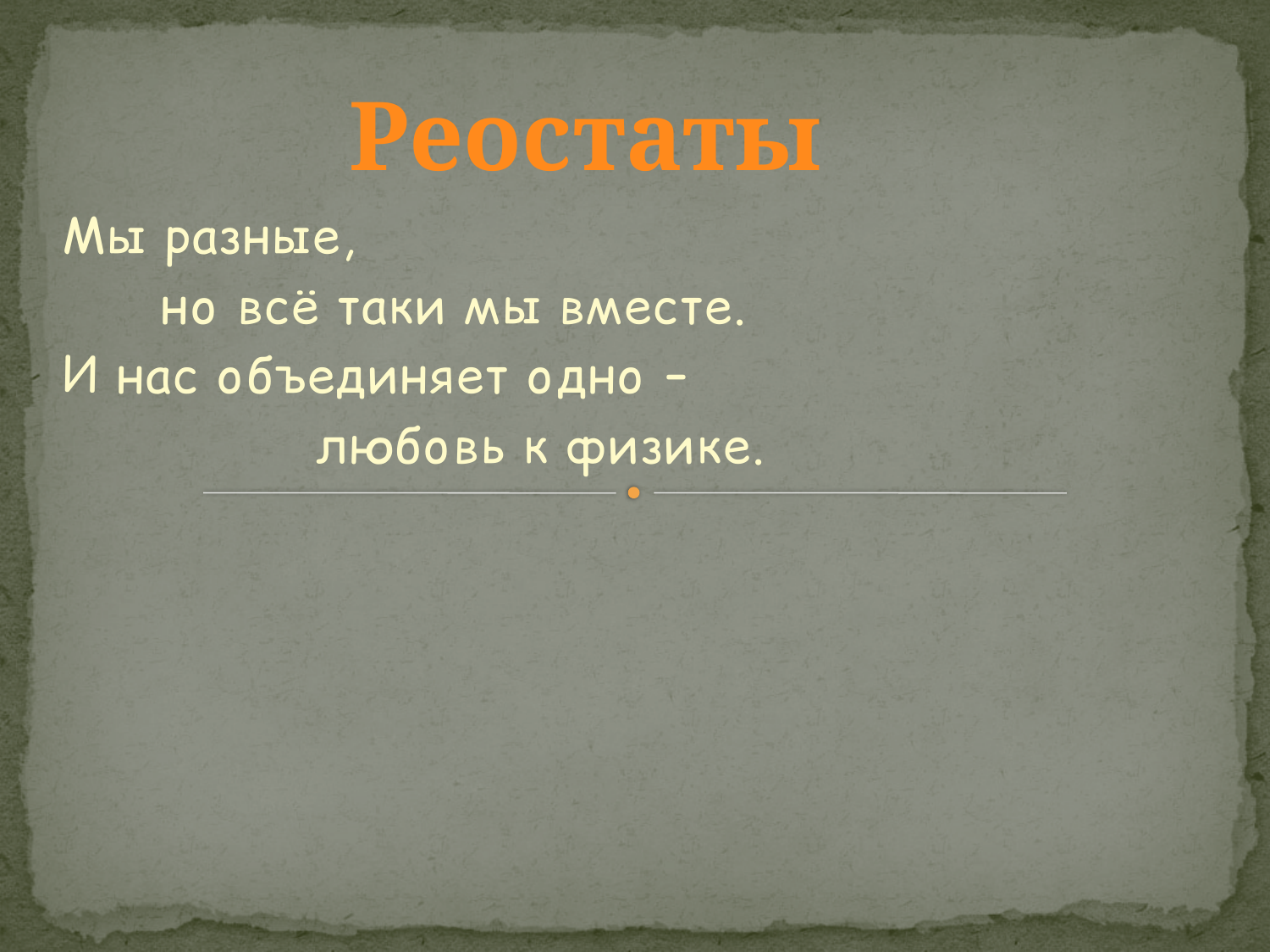

Реостаты
Мы разные,
      но всё таки мы вместе.
И нас объединяет одно –
		любовь к физике.